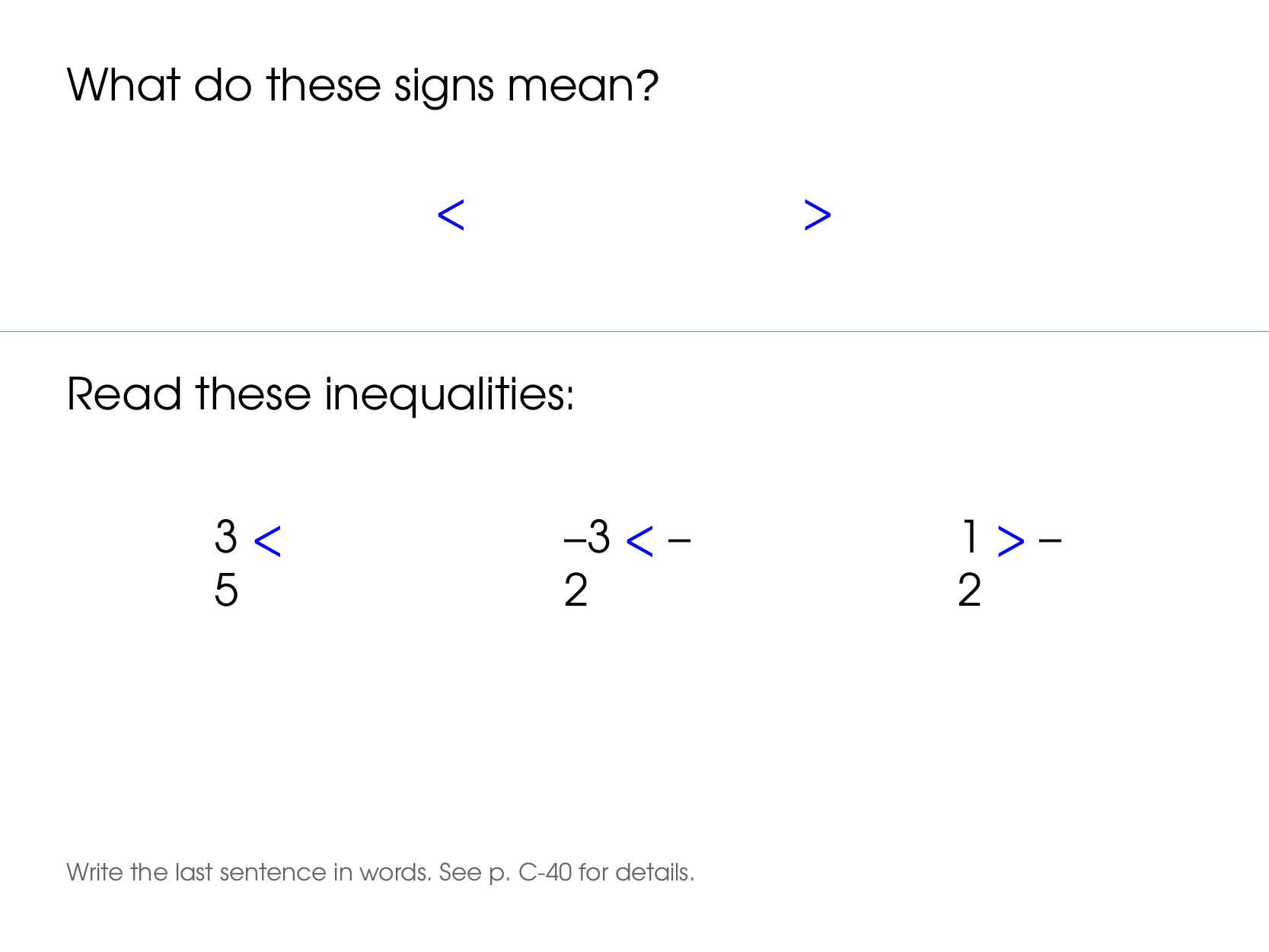

What do these signs mean?
<
>
Read these inequalities:
3 < 5
–3 < –2
1 > –2
Write the last sentence in words. See p. C-40 for details.